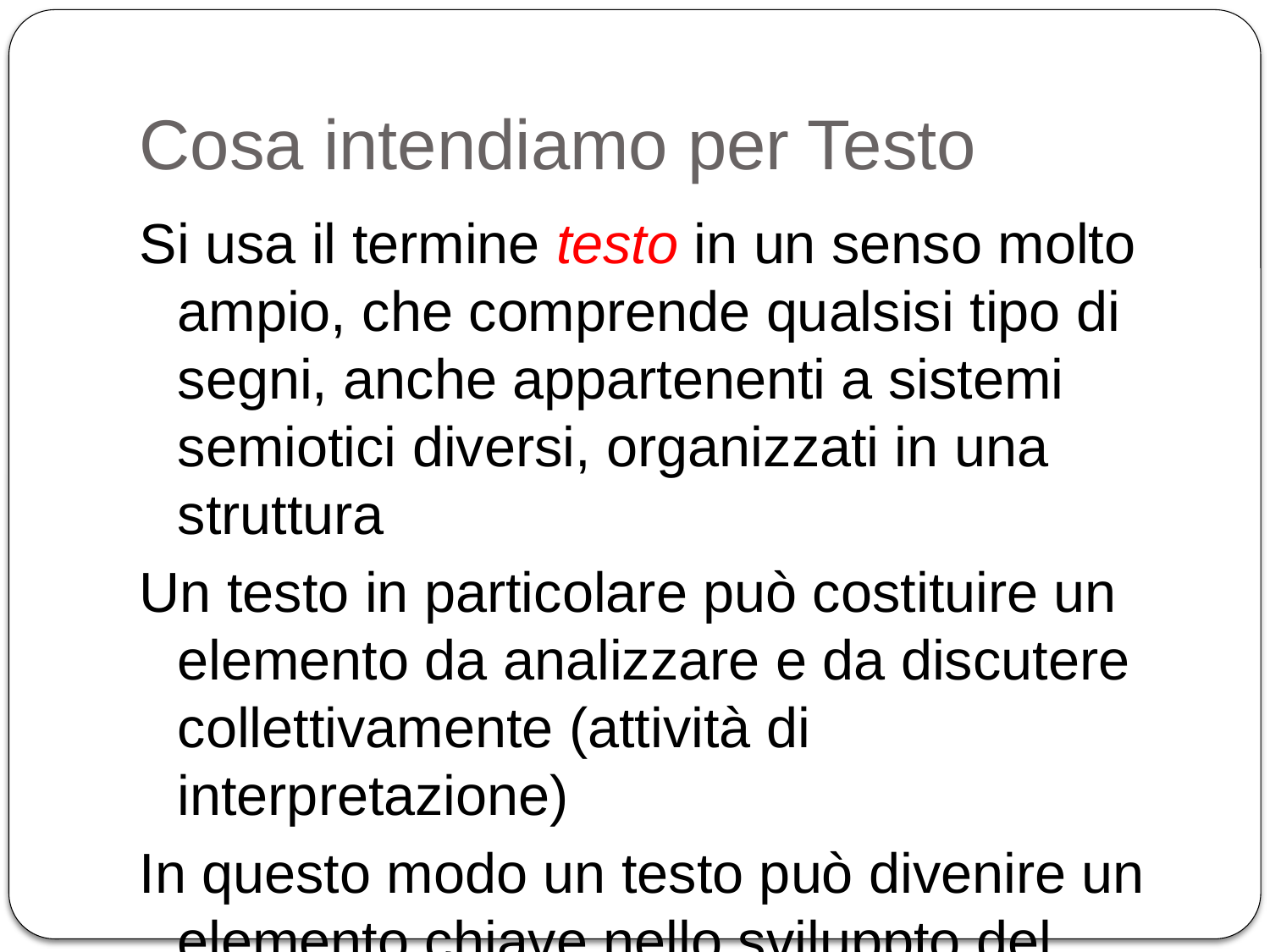

# Cosa intendiamo per Testo
Si usa il termine testo in un senso molto ampio, che comprende qualsisi tipo di segni, anche appartenenti a sistemi semiotici diversi, organizzati in una struttura
Un testo in particolare può costituire un elemento da analizzare e da discutere collettivamente (attività di interpretazione)
In questo modo un testo può divenire un elemento chiave nello sviluppto del processo di Mediazione Semiotica .